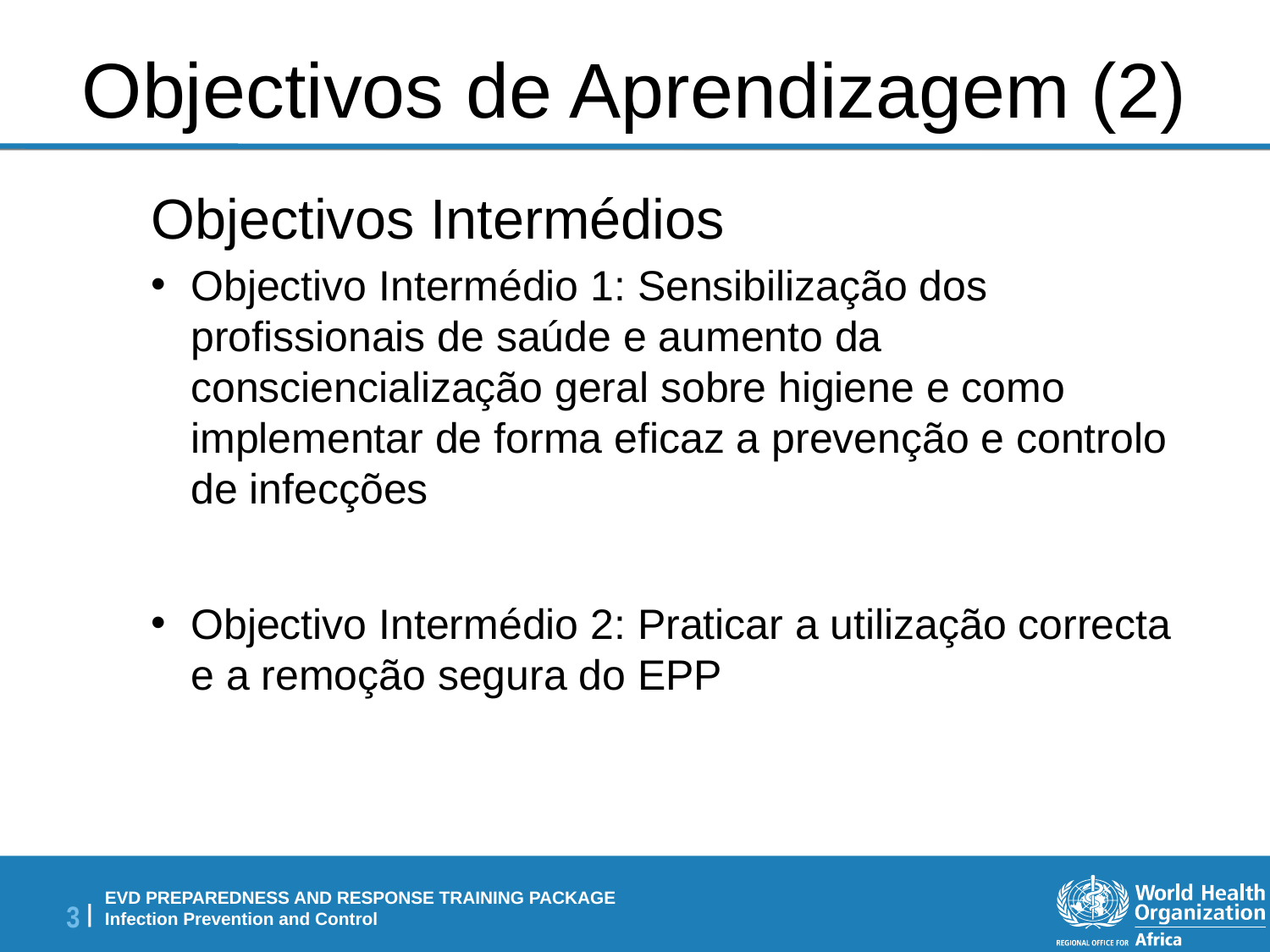

# Objectivos de Aprendizagem (2)
Objectivos Intermédios
Objectivo Intermédio 1: Sensibilização dos profissionais de saúde e aumento da consciencialização geral sobre higiene e como implementar de forma eficaz a prevenção e controlo de infecções

Objectivo Intermédio 2: Praticar a utilização correcta e a remoção segura do EPP